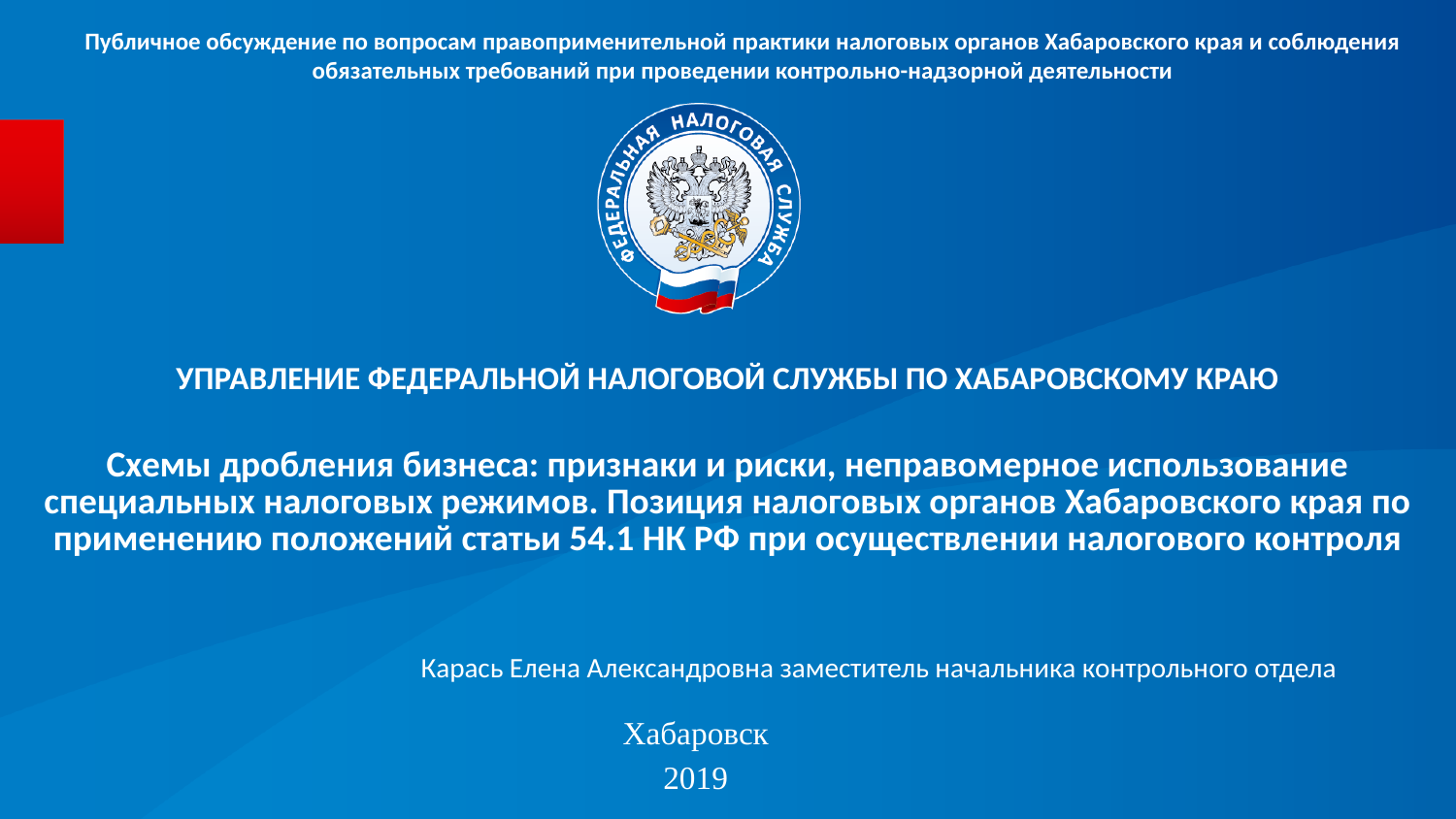

Публичное обсуждение по вопросам правоприменительной практики налоговых органов Хабаровского края и соблюдения обязательных требований при проведении контрольно-надзорной деятельности
УПРАВЛЕНИЕ ФЕДЕРАЛЬНОЙ НАЛОГОВОЙ СЛУЖБЫ ПО ХАБАРОВСКОМУ КРАЮ
# Схемы дробления бизнеса: признаки и риски, неправомерное использование специальных налоговых режимов. Позиция налоговых органов Хабаровского края по применению положений статьи 54.1 НК РФ при осуществлении налогового контроля

Карась Елена Александровна заместитель начальника контрольного отдела
Хабаровск
2019